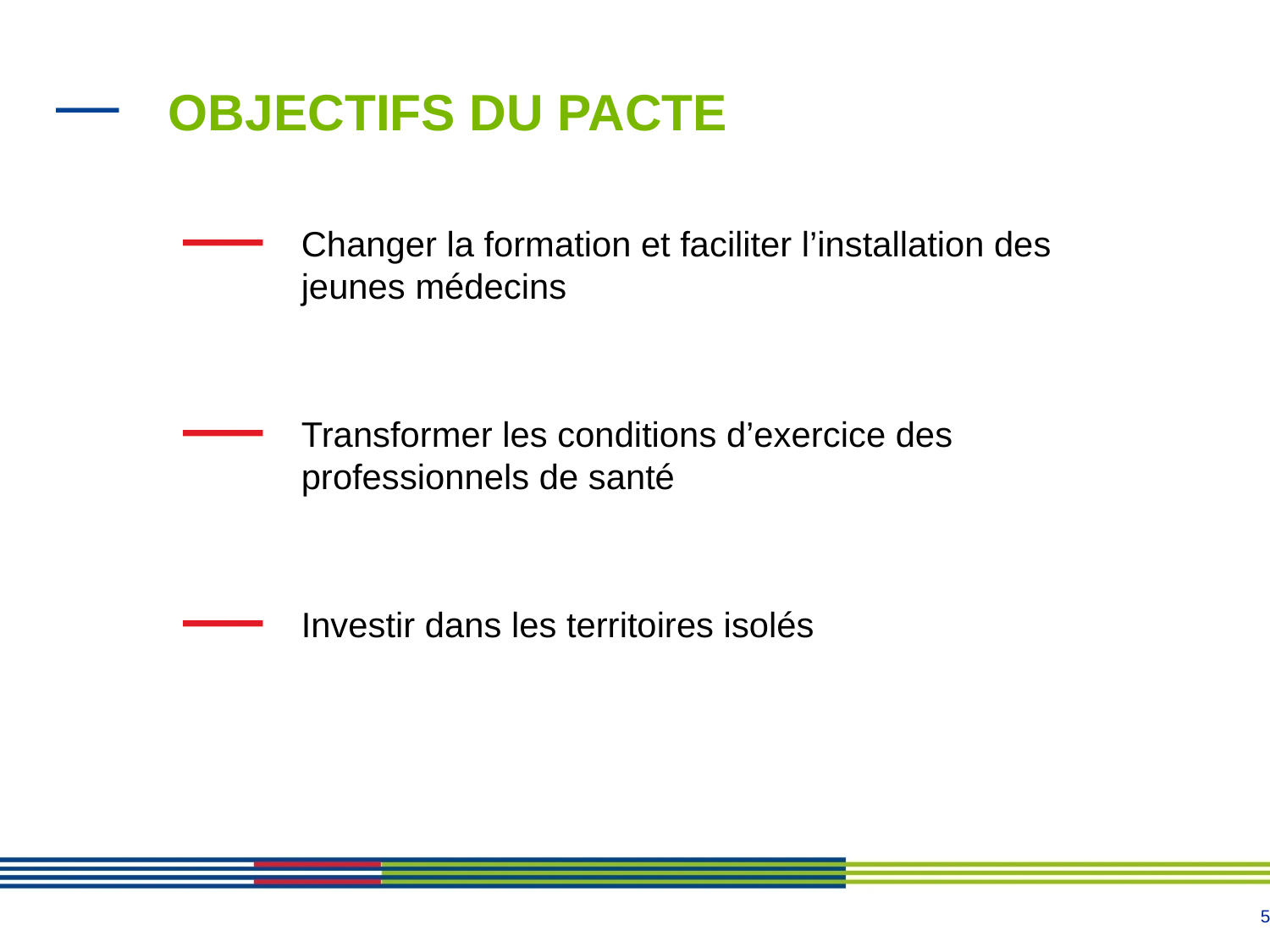

# OBJECTIFS DU PACTE
Changer la formation et faciliter l’installation des jeunes médecins

Transformer les conditions d’exercice des professionnels de santé

Investir dans les territoires isolés